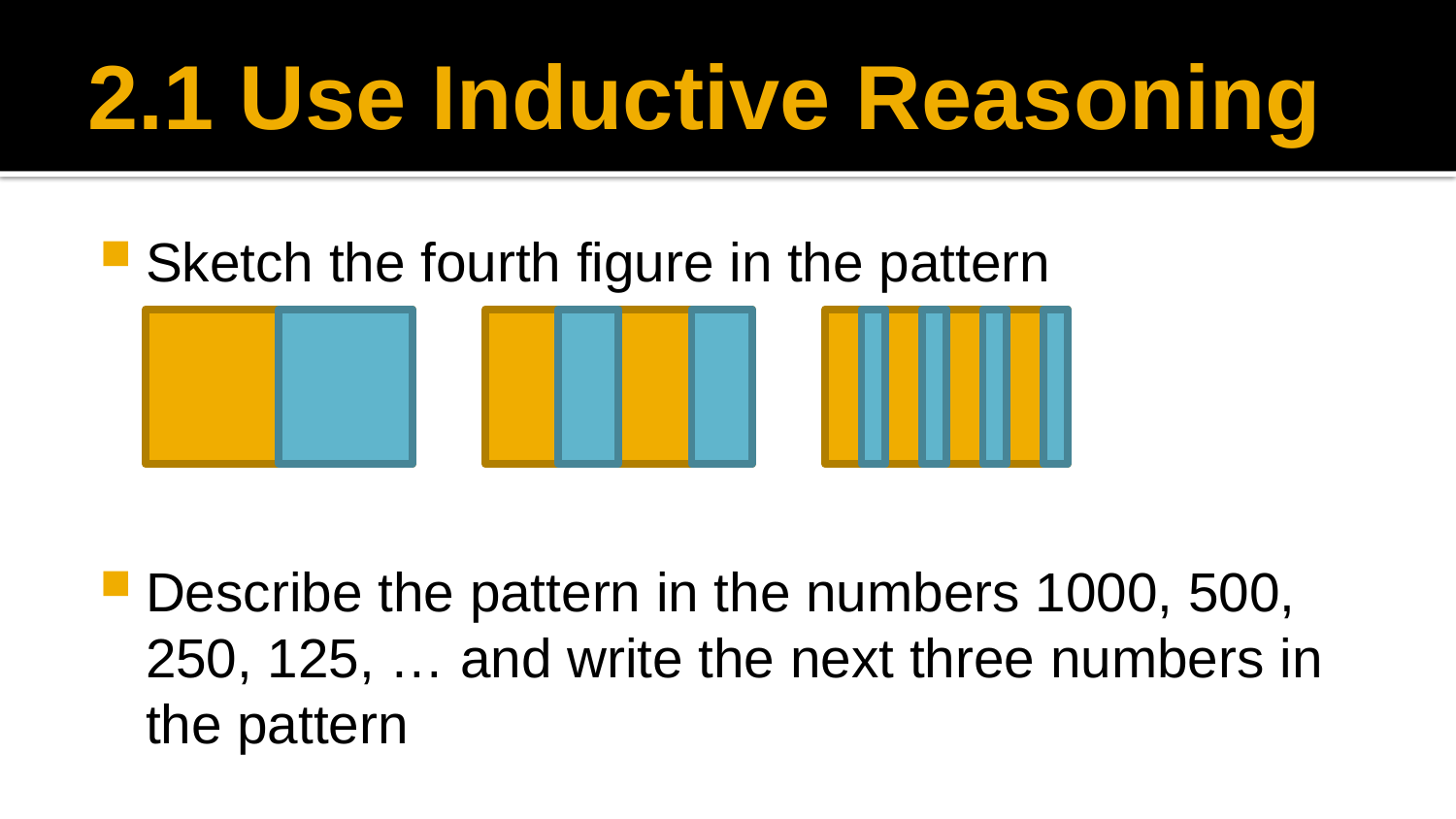

# 2.1 Use Inductive Reasoning
Sketch the fourth figure in the pattern

Describe the pattern in the numbers 1000, 500, 250, 125, … and write the next three numbers in the pattern